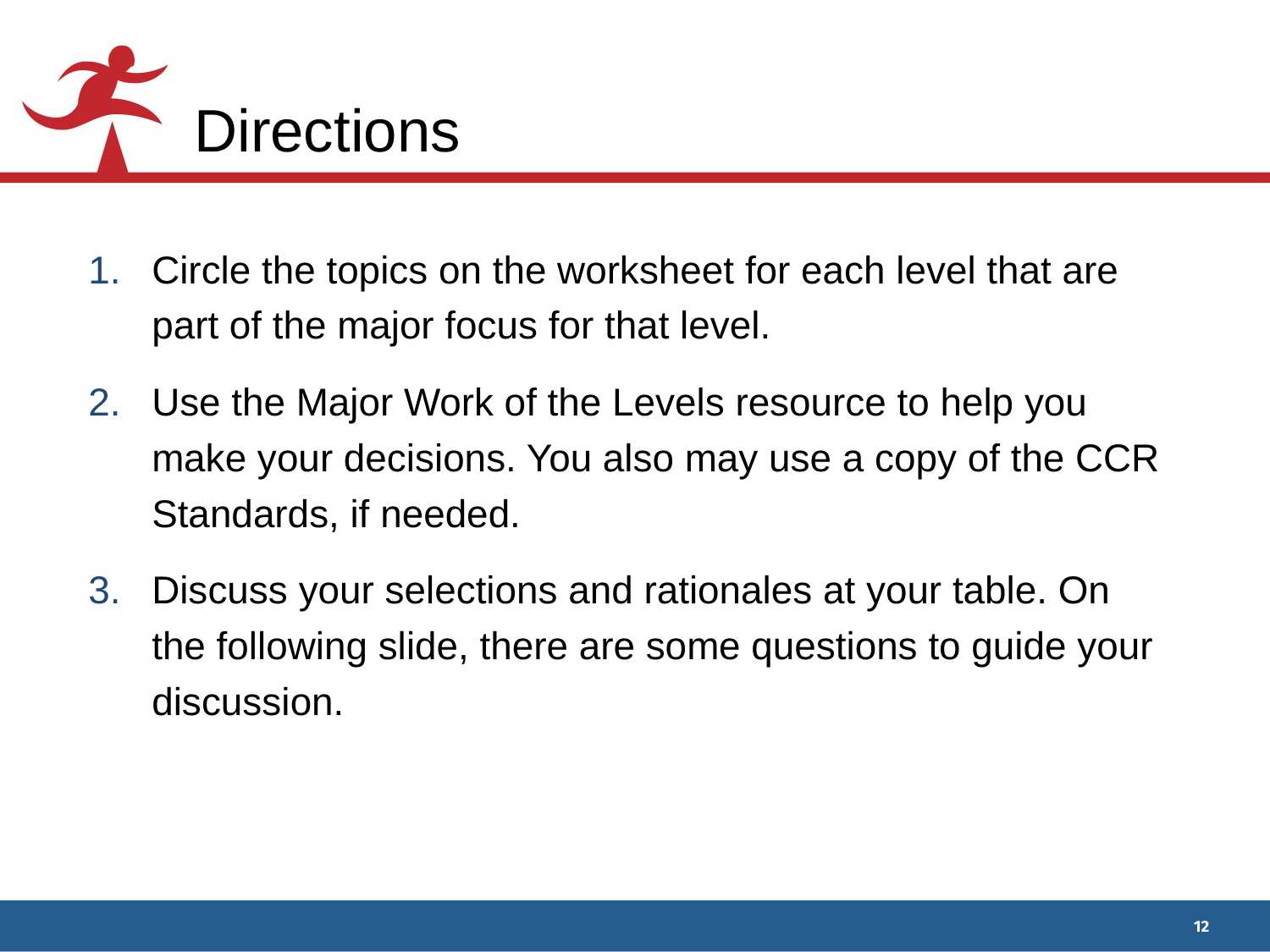

# Directions
Circle the topics on the worksheet for each level that are part of the major focus for that level.
Use the Major Work of the Levels resource to help you make your decisions. You also may use a copy of the CCR Standards, if needed.
Discuss your selections and rationales at your table. On the following slide, there are some questions to guide your discussion.